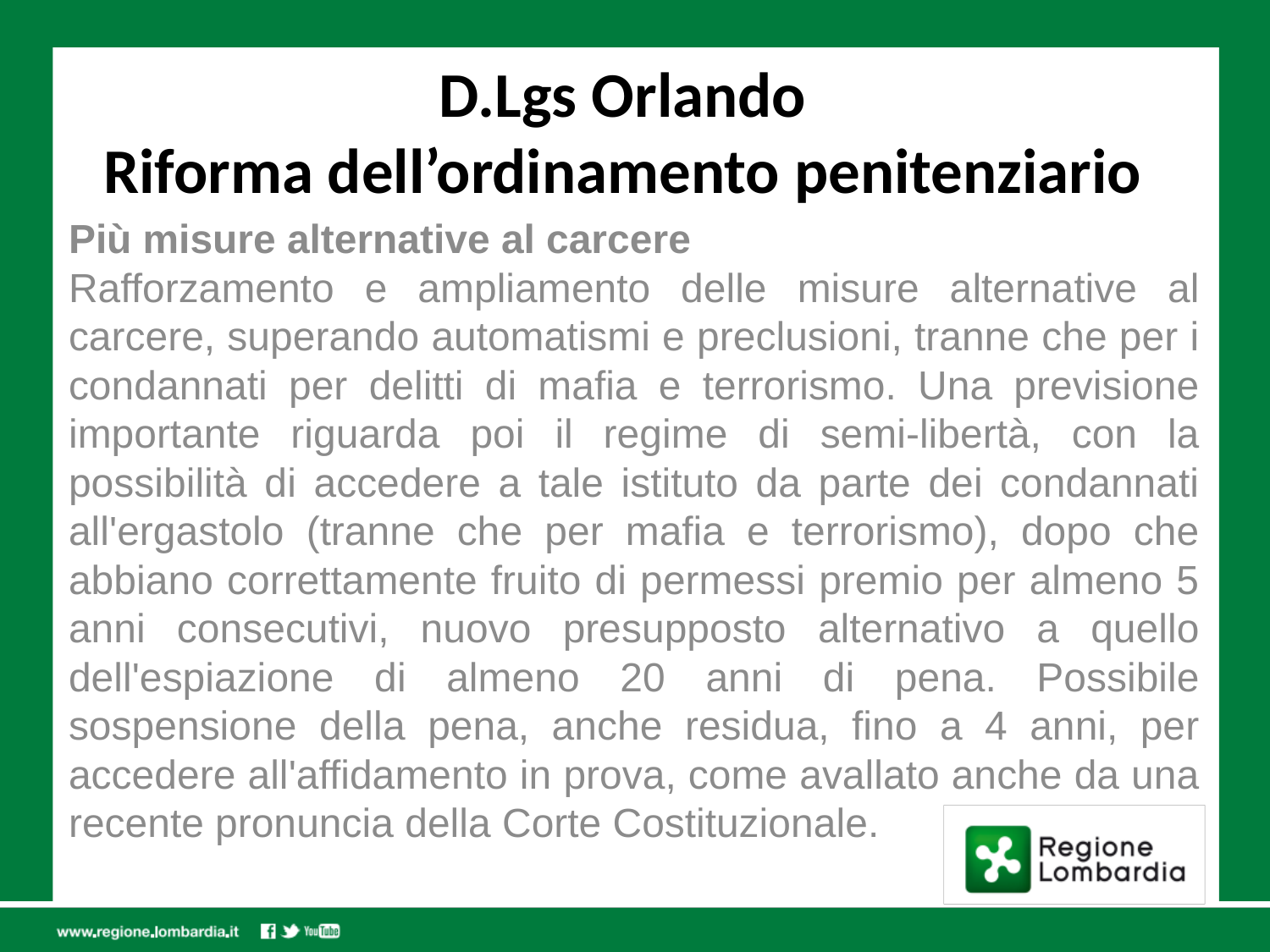

# D.Lgs Orlando Riforma dell’ordinamento penitenziario
Più misure alternative al carcere
Rafforzamento e ampliamento delle misure alternative al carcere, superando automatismi e preclusioni, tranne che per i condannati per delitti di mafia e terrorismo. Una previsione importante riguarda poi il regime di semi-libertà, con la possibilità di accedere a tale istituto da parte dei condannati all'ergastolo (tranne che per mafia e terrorismo), dopo che abbiano correttamente fruito di permessi premio per almeno 5 anni consecutivi, nuovo presupposto alternativo a quello dell'espiazione di almeno 20 anni di pena. Possibile sospensione della pena, anche residua, fino a 4 anni, per accedere all'affidamento in prova, come avallato anche da una recente pronuncia della Corte Costituzionale.